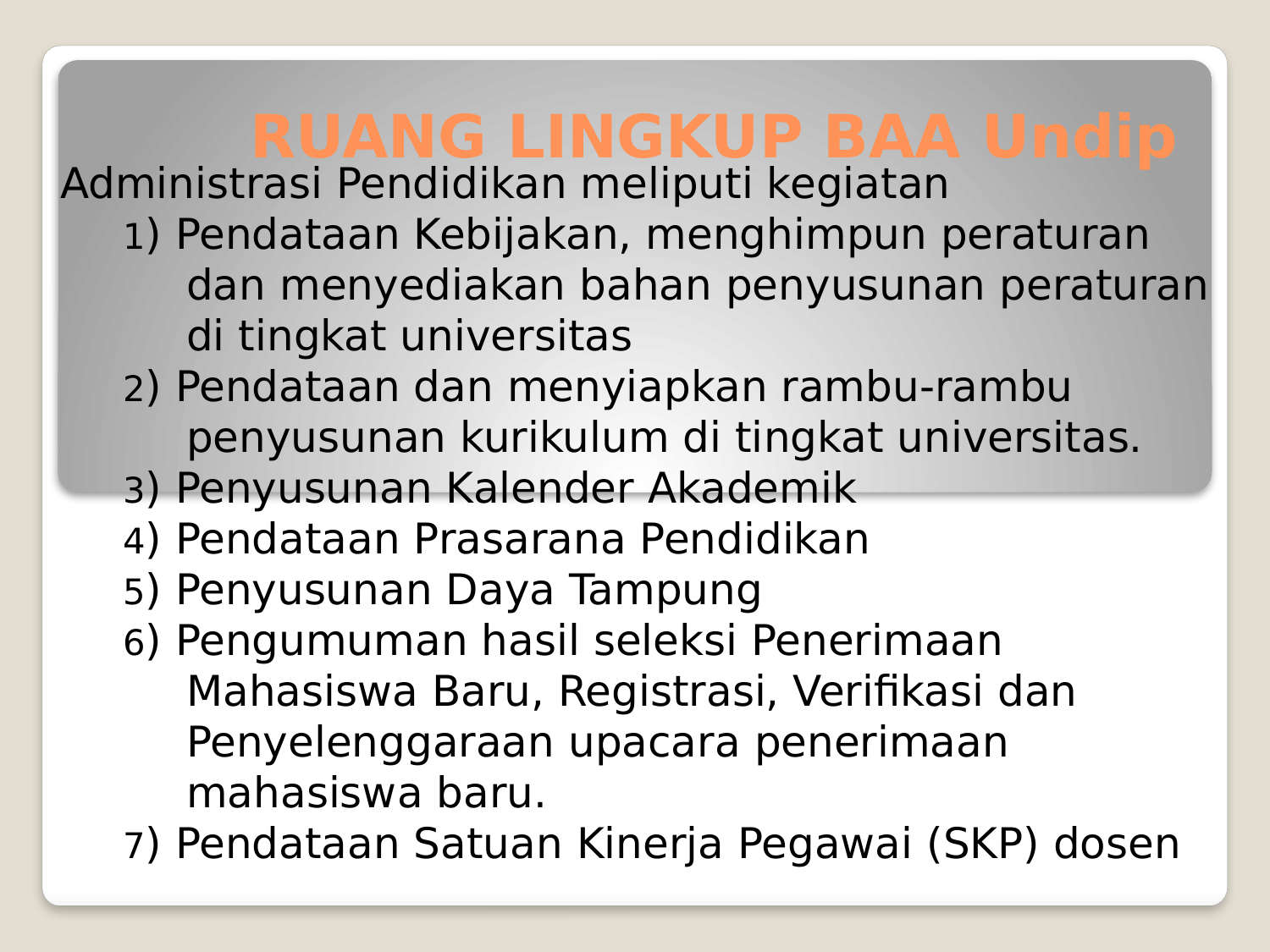

# RUANG LINGKUP BAA Undip
Administrasi Pendidikan meliputi kegiatan
1) Pendataan Kebijakan, menghimpun peraturan dan menyediakan bahan penyusunan peraturan di tingkat universitas
2) Pendataan dan menyiapkan rambu-rambu penyusunan kurikulum di tingkat universitas.
3) Penyusunan Kalender Akademik
4) Pendataan Prasarana Pendidikan
5) Penyusunan Daya Tampung
6) Pengumuman hasil seleksi Penerimaan Mahasiswa Baru, Registrasi, Verifikasi dan Penyelenggaraan upacara penerimaan mahasiswa baru.
7) Pendataan Satuan Kinerja Pegawai (SKP) dosen